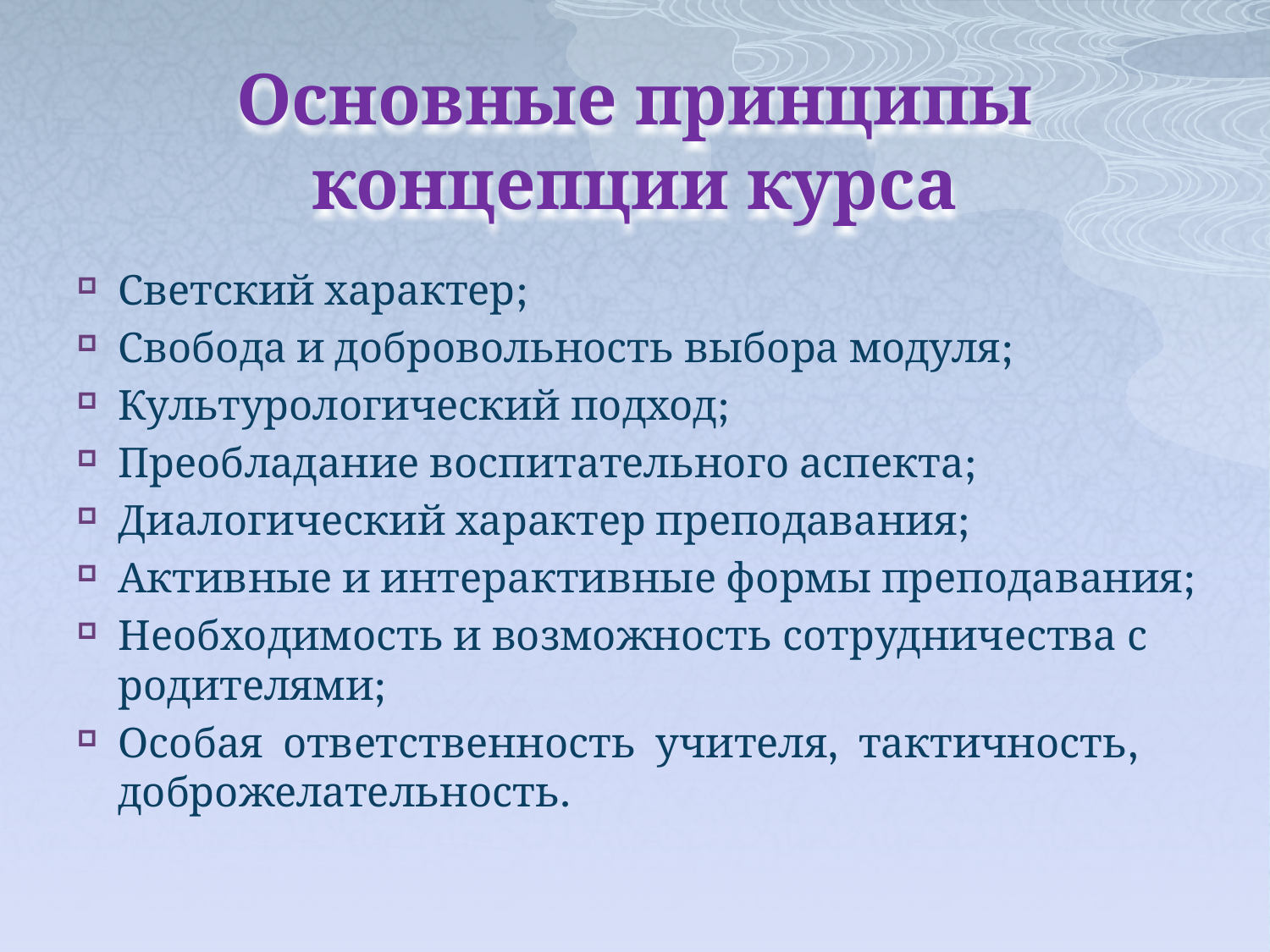

# Основные принципы концепции курса
Светский характер;
Свобода и добровольность выбора модуля;
Культурологический подход;
Преобладание воспитательного аспекта;
Диалогический характер преподавания;
Активные и интерактивные формы преподавания;
Необходимость и возможность сотрудничества с родителями;
Особая  ответственность  учителя,  тактичность, доброжелательность.